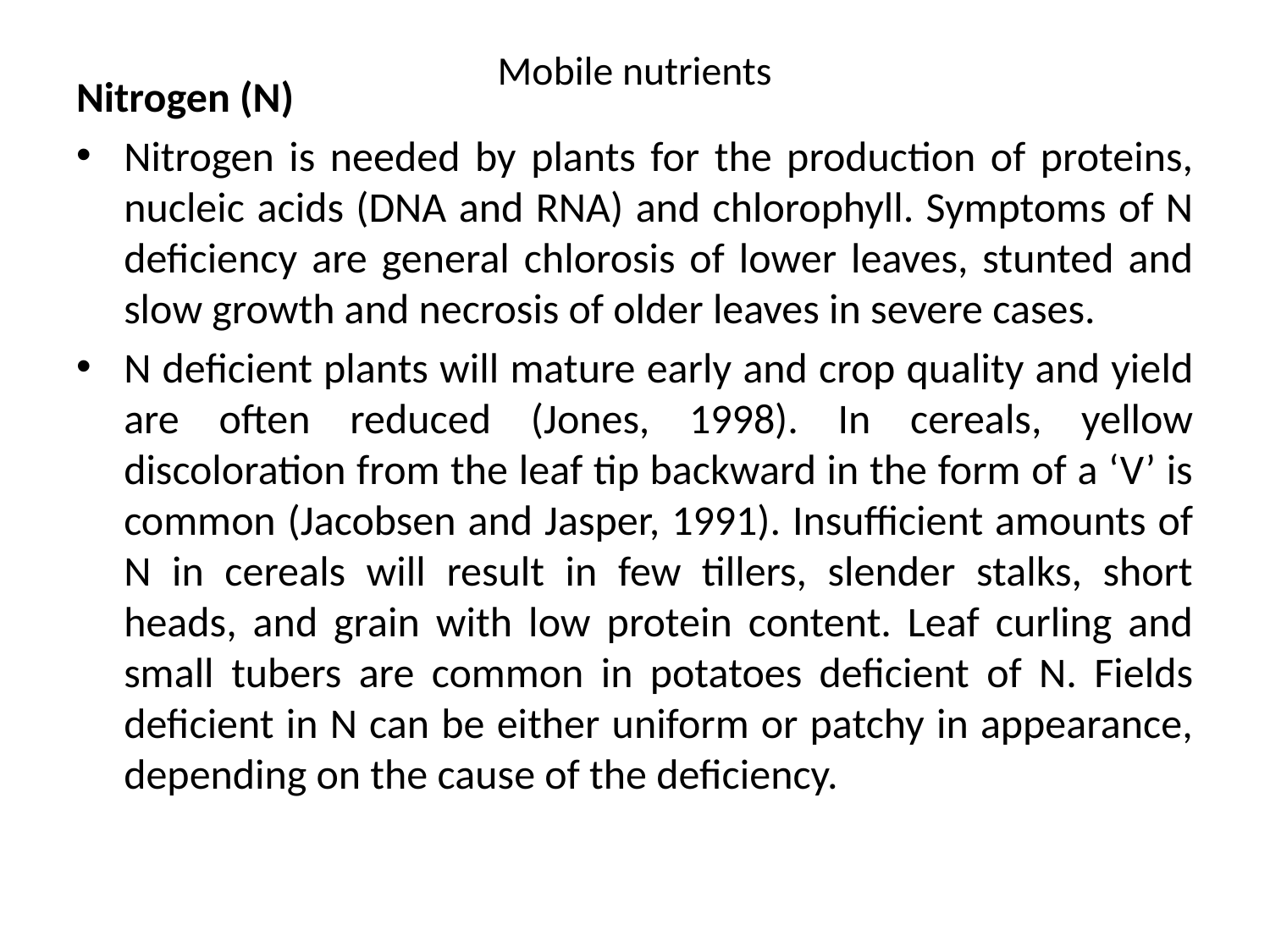

# Mobile nutrients
Nitrogen (N)
Nitrogen is needed by plants for the production of proteins, nucleic acids (DNA and RNA) and chlorophyll. Symptoms of N deficiency are general chlorosis of lower leaves, stunted and slow growth and necrosis of older leaves in severe cases.
N deficient plants will mature early and crop quality and yield are often reduced (Jones, 1998). In cereals, yellow discoloration from the leaf tip backward in the form of a ‘V’ is common (Jacobsen and Jasper, 1991). Insufficient amounts of N in cereals will result in few tillers, slender stalks, short heads, and grain with low protein content. Leaf curling and small tubers are common in potatoes deficient of N. Fields deficient in N can be either uniform or patchy in appearance, depending on the cause of the deficiency.